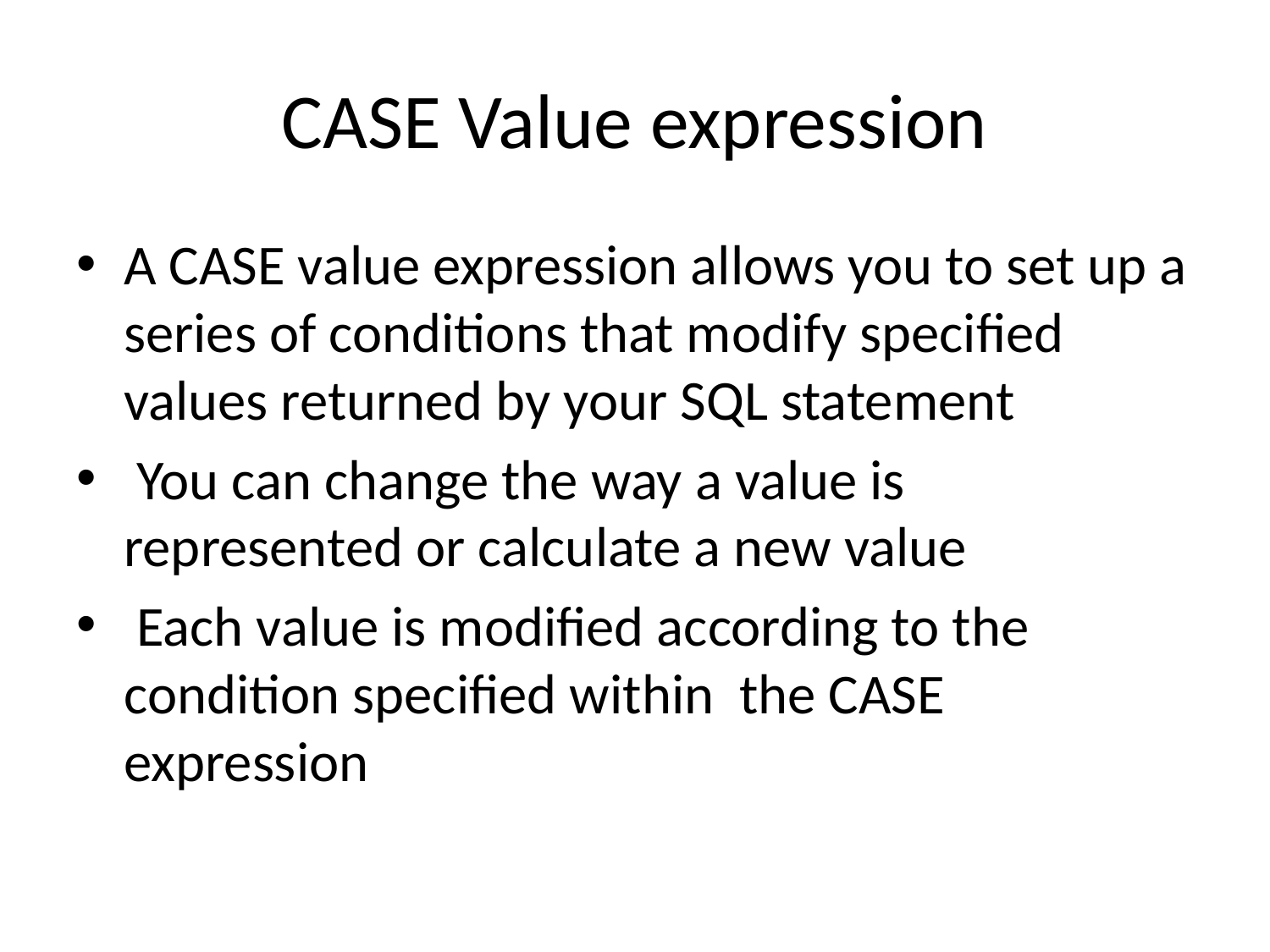

# CASE Value expression
A CASE value expression allows you to set up a series of conditions that modify specified values returned by your SQL statement
 You can change the way a value is represented or calculate a new value
 Each value is modified according to the condition specified within  the CASE expression